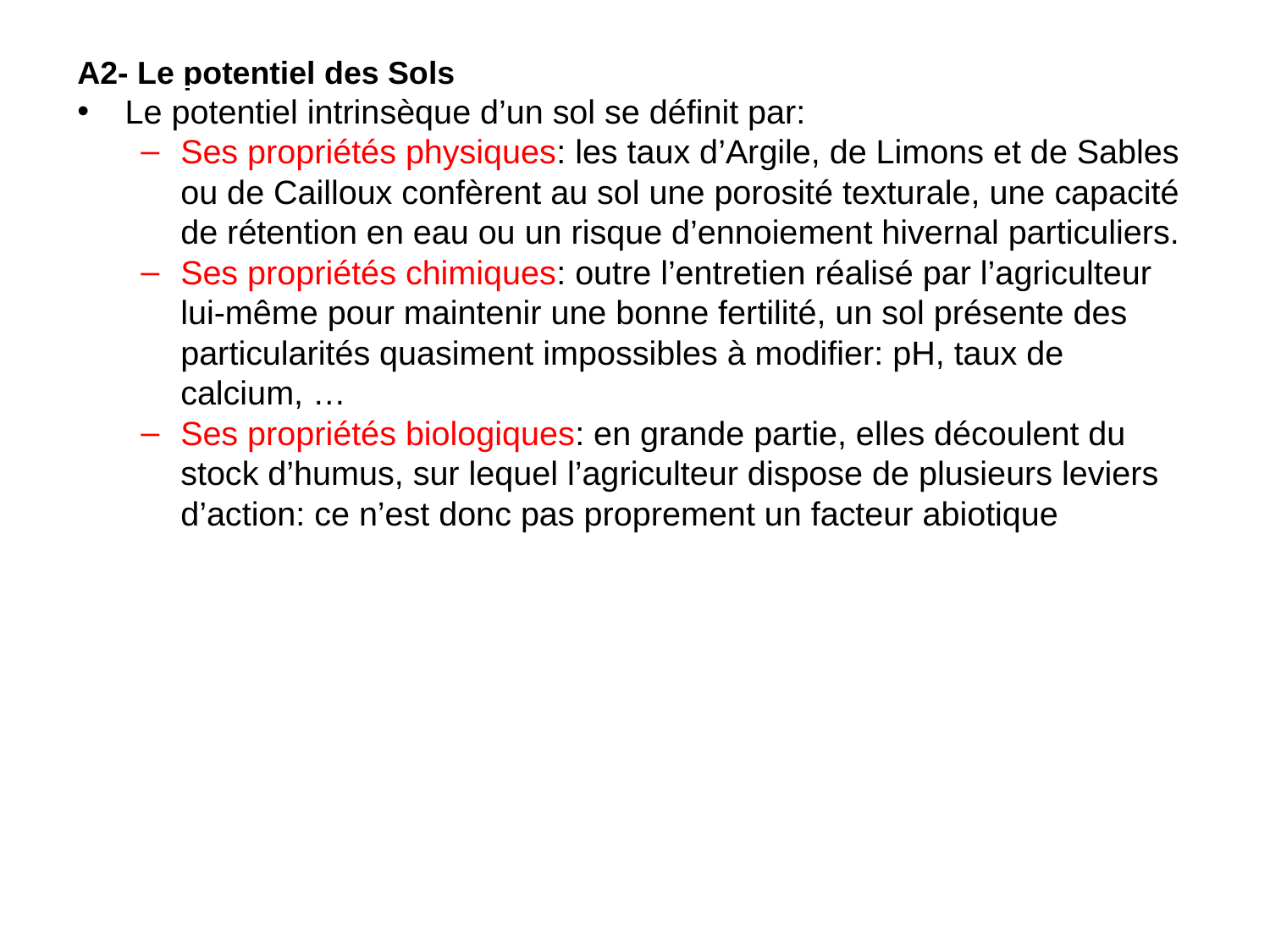

A2- Le potentiel des Sols
Le potentiel intrinsèque d’un sol se définit par:
Ses propriétés physiques: les taux d’Argile, de Limons et de Sables ou de Cailloux confèrent au sol une porosité texturale, une capacité de rétention en eau ou un risque d’ennoiement hivernal particuliers.
Ses propriétés chimiques: outre l’entretien réalisé par l’agriculteur lui-même pour maintenir une bonne fertilité, un sol présente des particularités quasiment impossibles à modifier: pH, taux de calcium, …
Ses propriétés biologiques: en grande partie, elles découlent du stock d’humus, sur lequel l’agriculteur dispose de plusieurs leviers d’action: ce n’est donc pas proprement un facteur abiotique